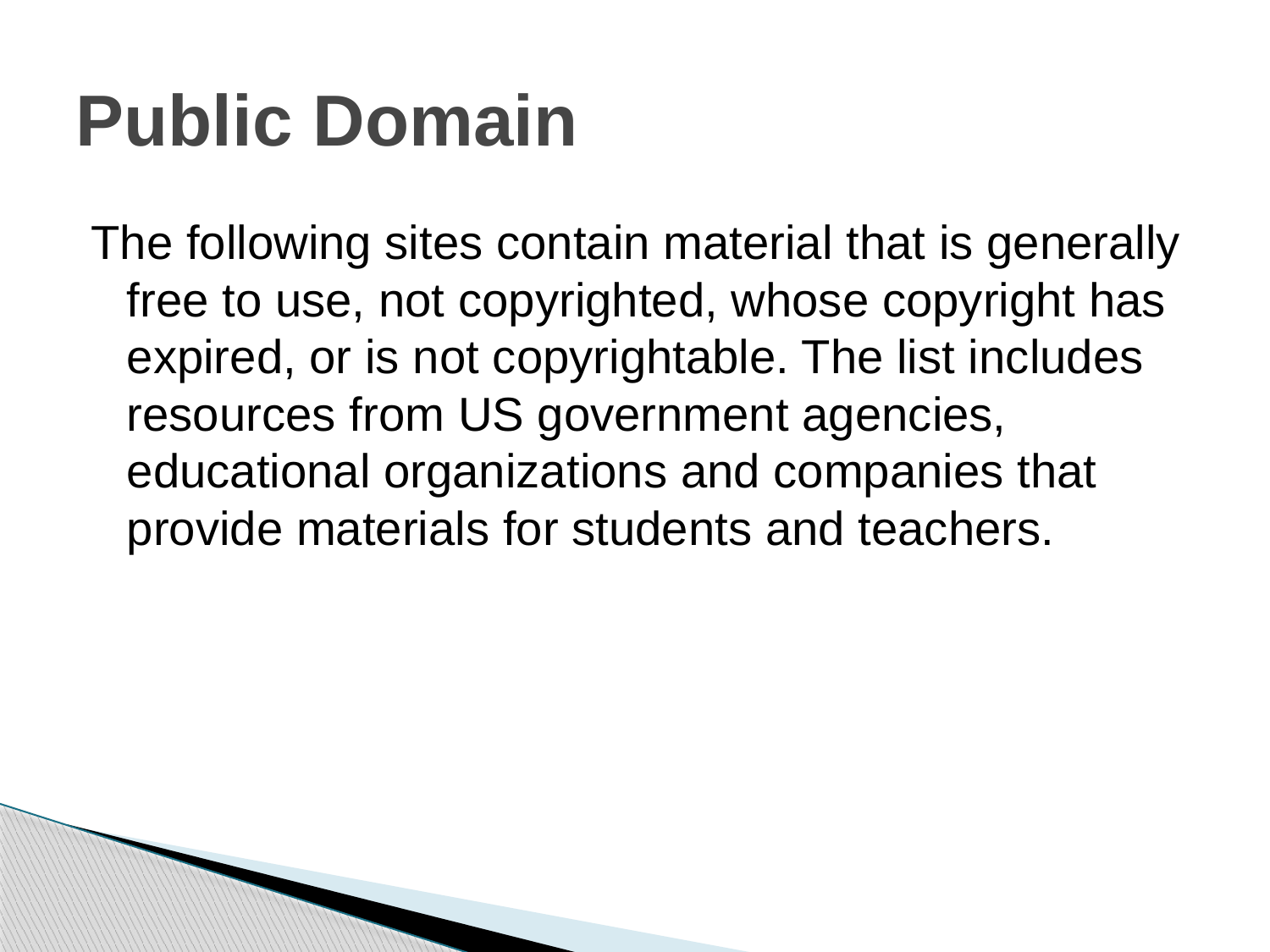

# Public Domain
The following sites contain material that is generally free to use, not copyrighted, whose copyright has expired, or is not copyrightable. The list includes resources from US government agencies, educational organizations and companies that provide materials for students and teachers.